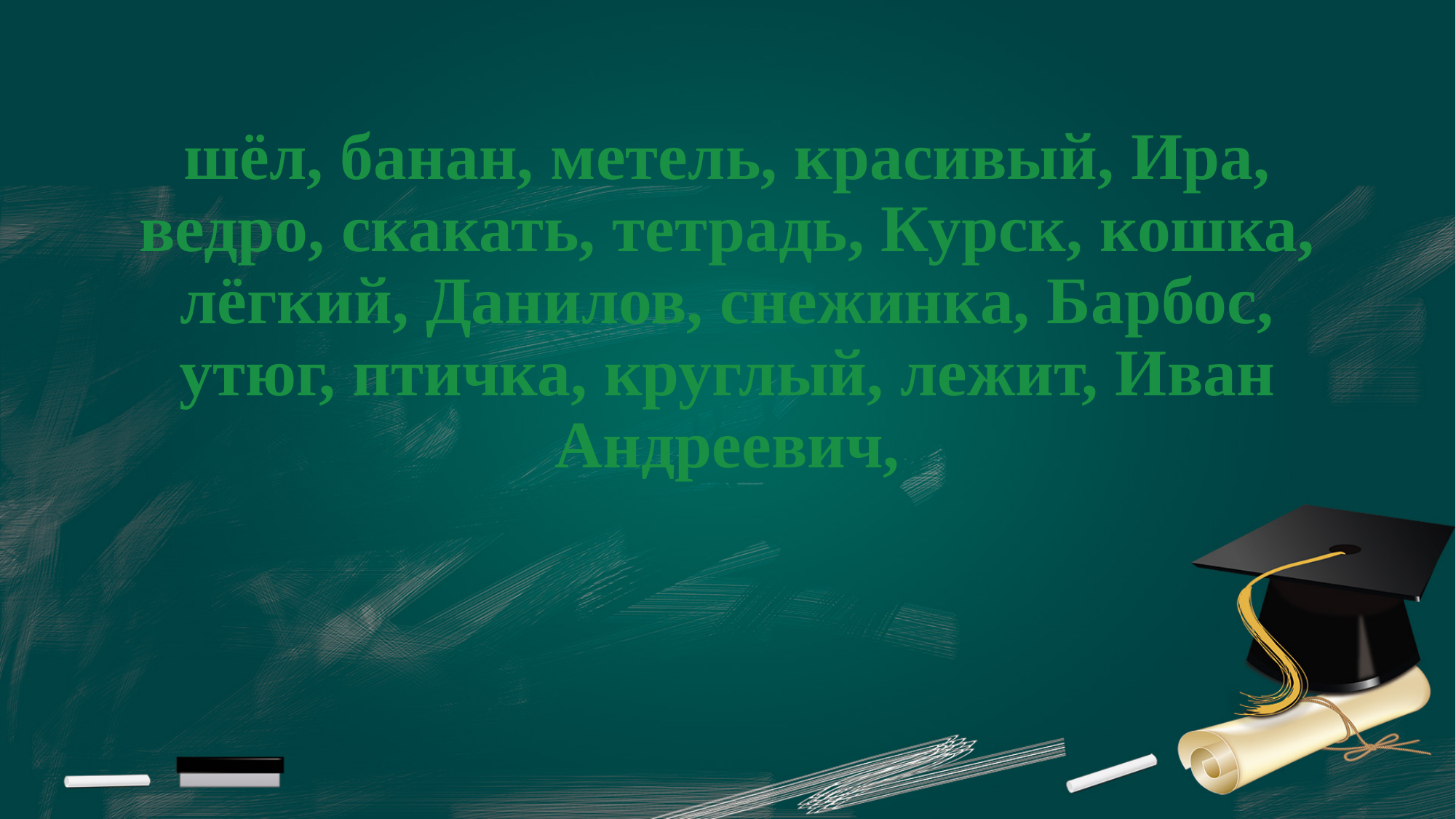

# шёл, банан, метель, красивый, Ира, ведро, скакать, тетрадь, Курск, кошка, лёгкий, Данилов, снежинка, Барбос, утюг, птичка, круглый, лежит, Иван Андреевич,